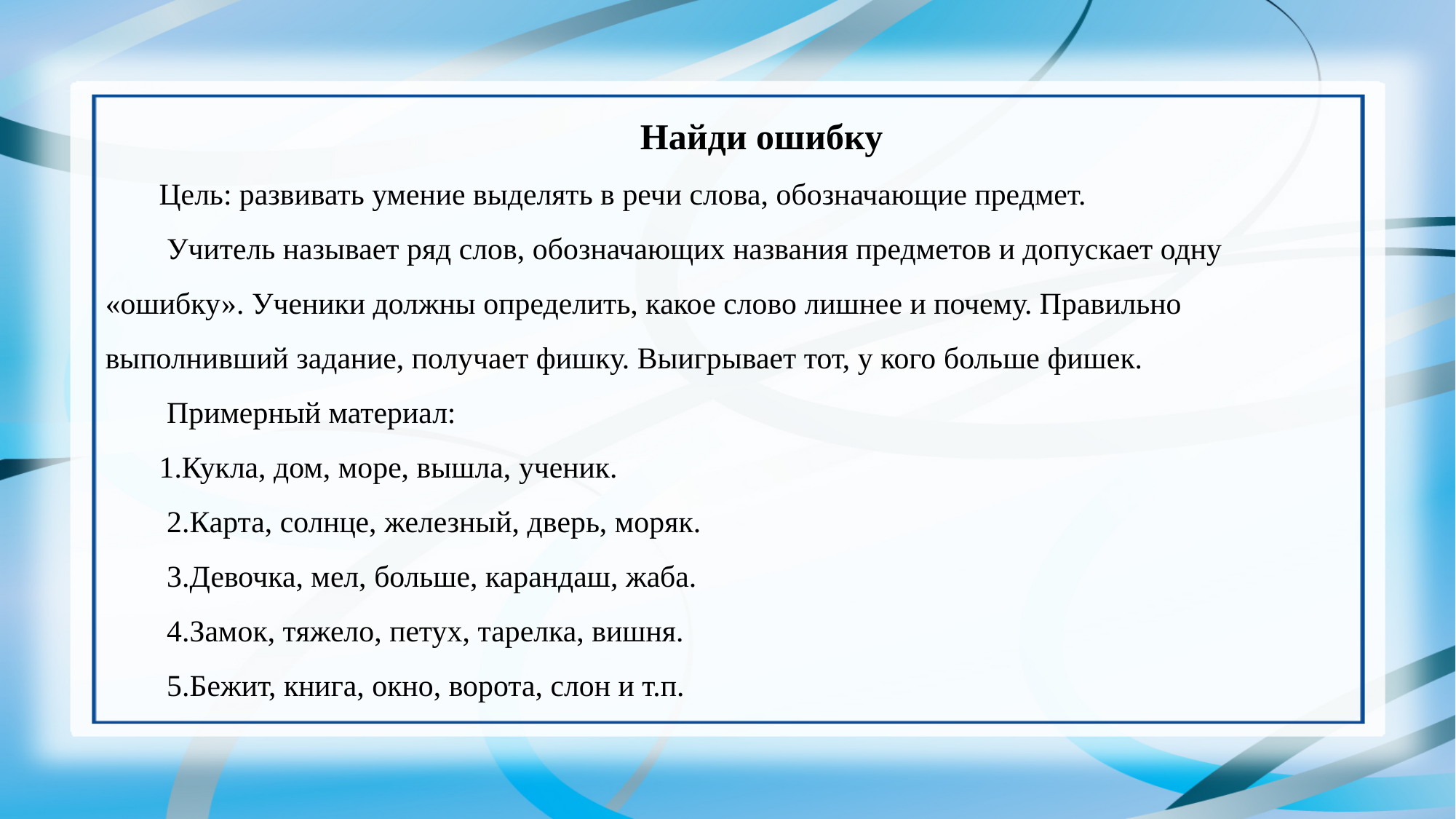

Найди ошибку
Цель: развивать умение выделять в речи слова, обозначающие предмет.
 Учитель называет ряд слов, обозначающих названия предметов и допускает одну «ошибку». Ученики должны определить, какое слово лишнее и почему. Правильно выполнивший задание, получает фишку. Выигрывает тот, у кого больше фишек.
 Примерный материал:
1.Кукла, дом, море, вышла, ученик.
 2.Карта, солнце, железный, дверь, моряк.
 3.Девочка, мел, больше, карандаш, жаба.
 4.Замок, тяжело, петух, тарелка, вишня.
 5.Бежит, книга, окно, ворота, слон и т.п.